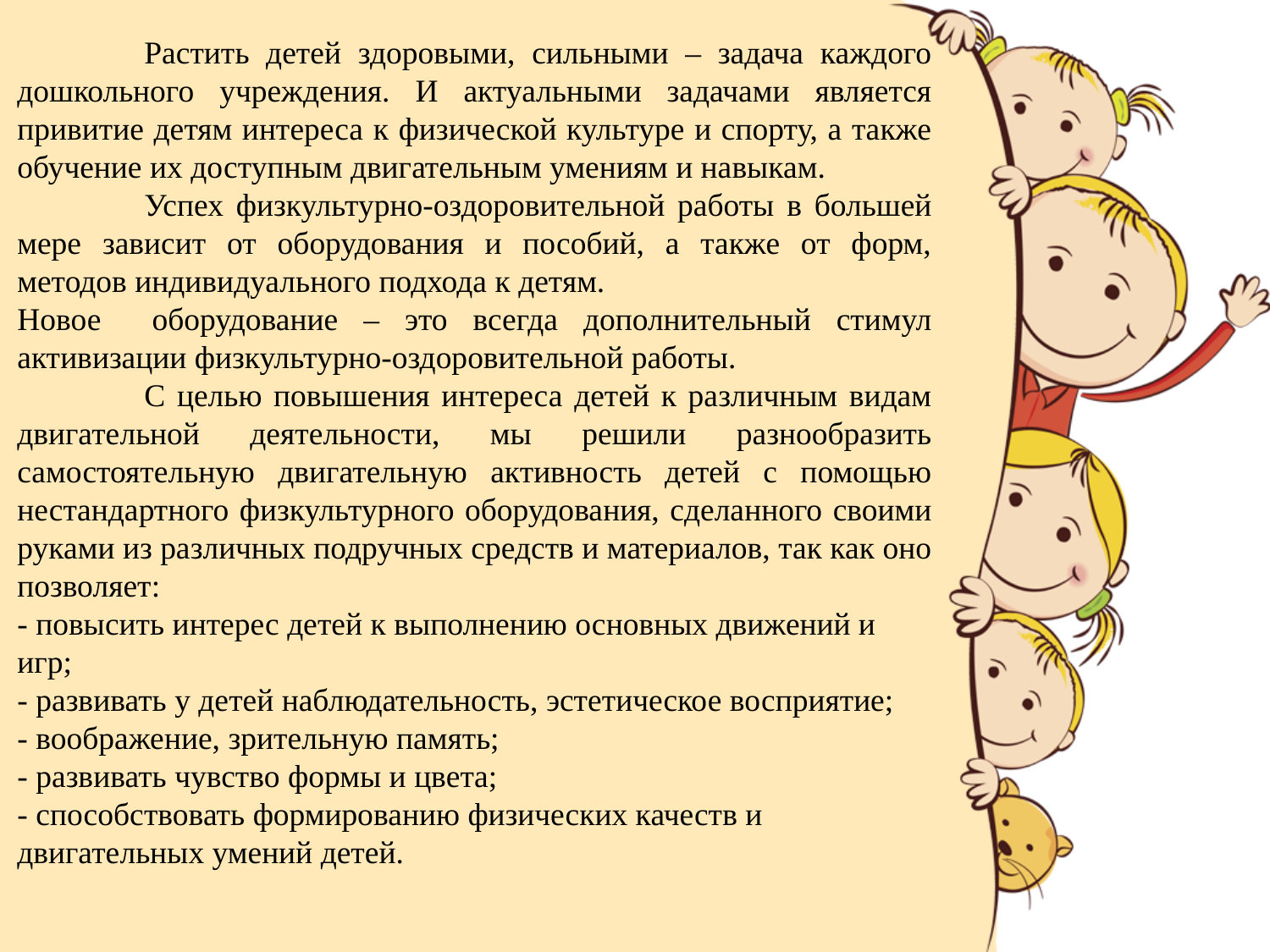

Растить детей здоровыми, сильными – задача каждого дошкольного учреждения. И актуальными задачами является привитие детям интереса к физической культуре и спорту, а также обучение их доступным двигательным умениям и навыкам.
	Успех физкультурно-оздоровительной работы в большей мере зависит от оборудования и пособий, а также от форм, методов индивидуального подхода к детям.
Новое  оборудование – это всегда дополнительный стимул активизации физкультурно-оздоровительной работы.
	С целью повышения интереса детей к различным видам двигательной деятельности, мы решили разнообразить самостоятельную двигательную активность детей с помощью нестандартного физкультурного оборудования, сделанного своими руками из различных подручных средств и материалов, так как оно позволяет:
- повысить интерес детей к выполнению основных движений и игр;
- развивать у детей наблюдательность, эстетическое восприятие;
- воображение, зрительную память;
- развивать чувство формы и цвета;
- способствовать формированию физических качеств и двигательных умений детей.